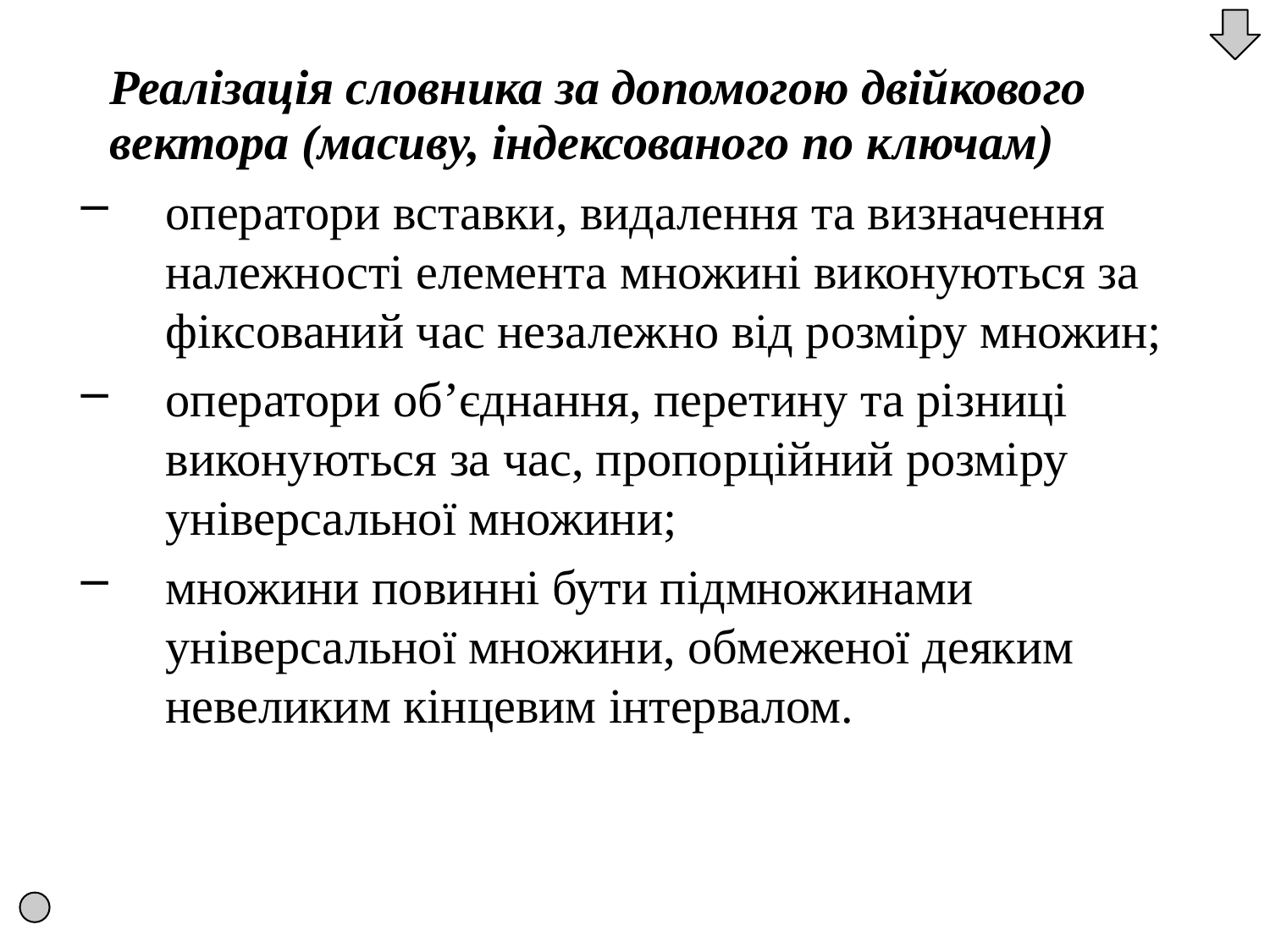

Реалізація словника за допомогою двійкового вектора (масиву, індексованого по ключам)
оператори вставки, видалення та визначення належності елемента множині виконуються за фіксований час незалежно від розміру множин;
оператори об’єднання, перетину та різниці виконуються за час, пропорційний розміру універсальної множини;
множини повинні бути підмножинами універсальної множини, обмеженої деяким невеликим кінцевим інтервалом.